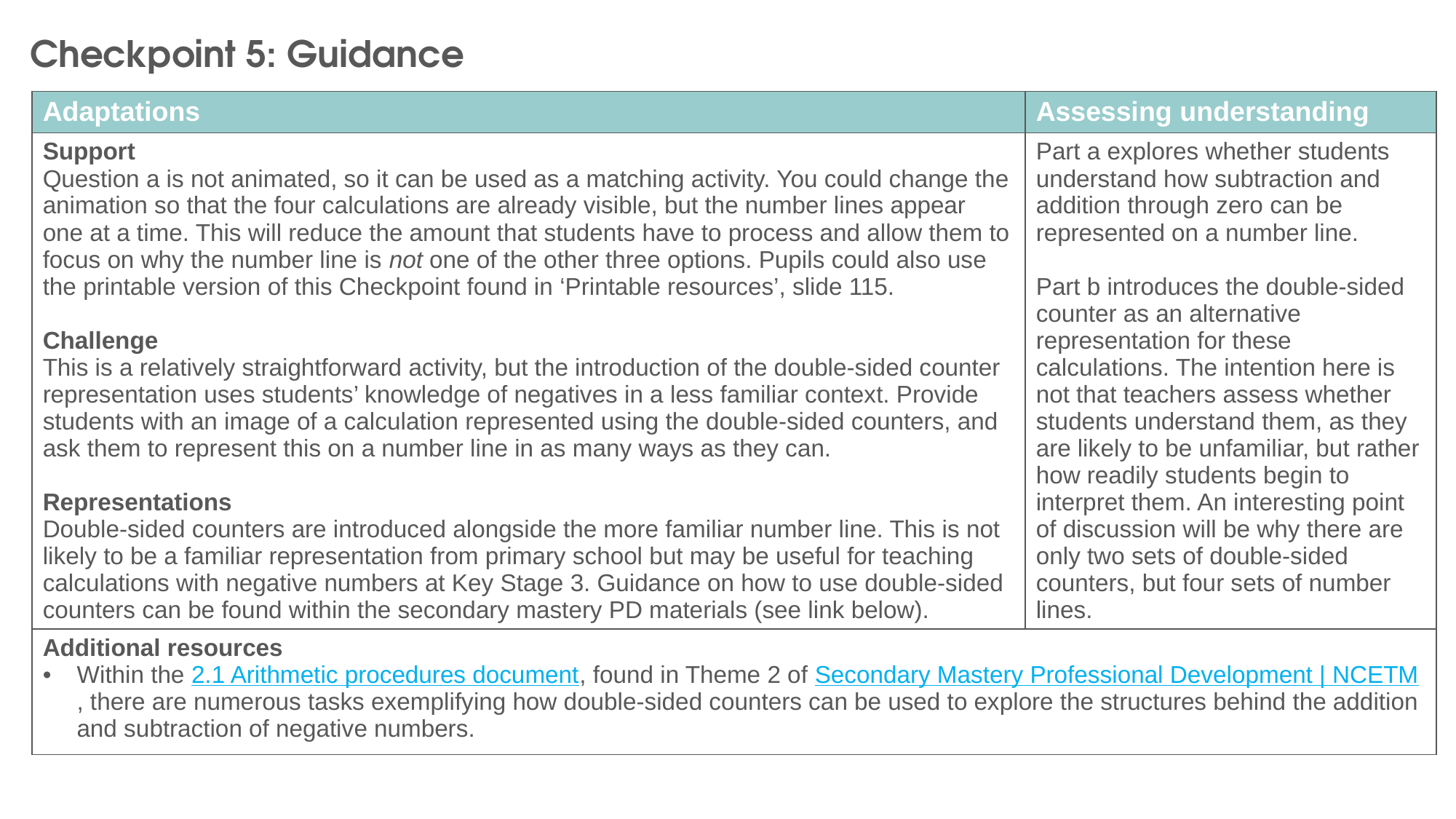

Checkpoint 5: Guidance
| Adaptations | Assessing understanding |
| --- | --- |
| Support Question a is not animated, so it can be used as a matching activity. You could change the animation so that the four calculations are already visible, but the number lines appear one at a time. This will reduce the amount that students have to process and allow them to focus on why the number line is not one of the other three options. Pupils could also use the printable version of this Checkpoint found in ‘Printable resources’, slide 115. Challenge This is a relatively straightforward activity, but the introduction of the double-sided counter representation uses students’ knowledge of negatives in a less familiar context. Provide students with an image of a calculation represented using the double-sided counters, and ask them to represent this on a number line in as many ways as they can. Representations Double-sided counters are introduced alongside the more familiar number line. This is not likely to be a familiar representation from primary school but may be useful for teaching calculations with negative numbers at Key Stage 3. Guidance on how to use double-sided counters can be found within the secondary mastery PD materials (see link below). | Part a explores whether students understand how subtraction and addition through zero can be represented on a number line. Part b introduces the double-sided counter as an alternative representation for these calculations. The intention here is not that teachers assess whether students understand them, as they are likely to be unfamiliar, but rather how readily students begin to interpret them. An interesting point of discussion will be why there are only two sets of double-sided counters, but four sets of number lines. |
| Additional resources Within the 2.1 Arithmetic procedures document, found in Theme 2 of Secondary Mastery Professional Development | NCETM, there are numerous tasks exemplifying how double-sided counters can be used to explore the structures behind the addition and subtraction of negative numbers. |  |